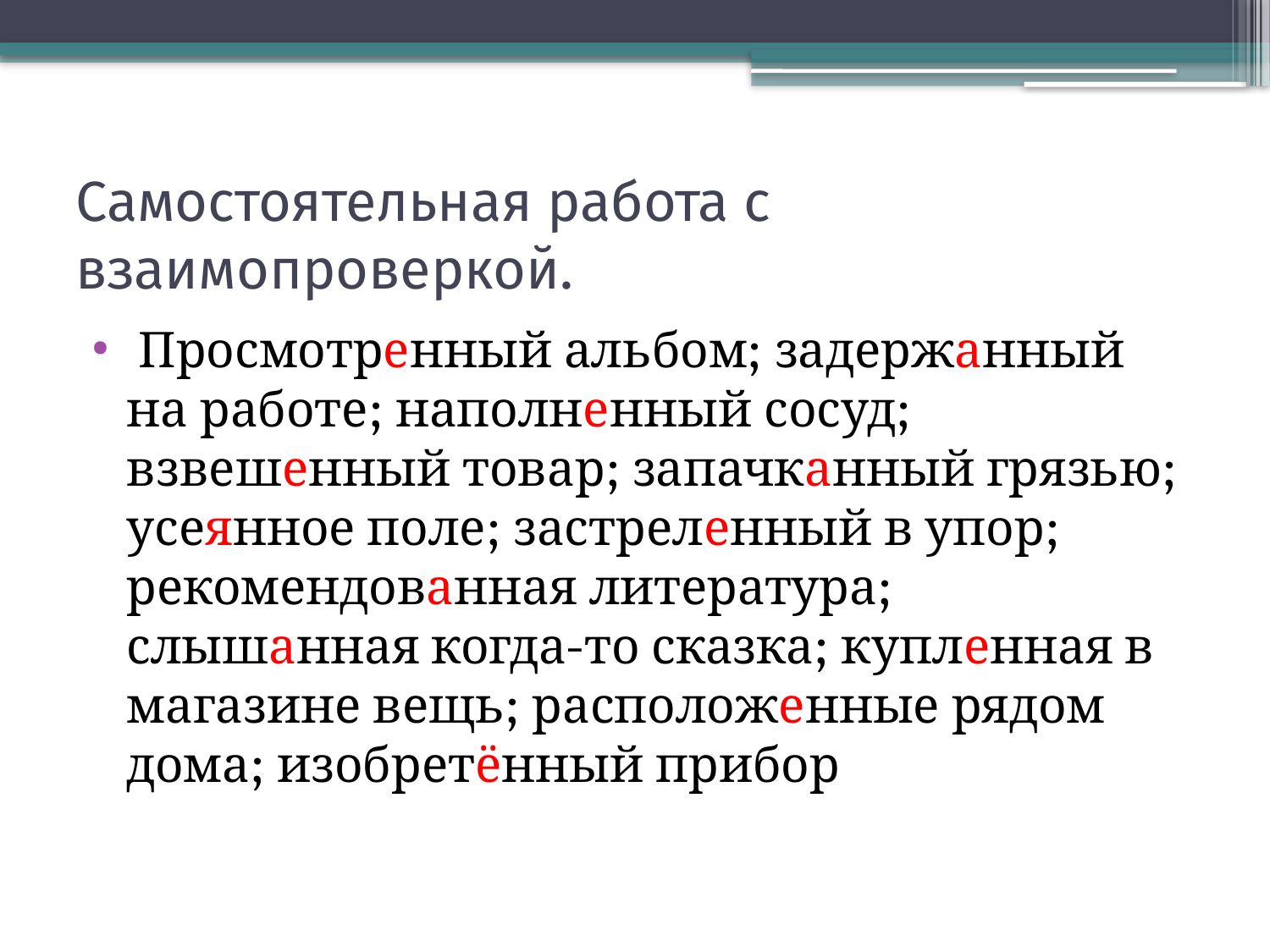

# Самостоятельная работа с взаимопроверкой.
 Просмотренный альбом; задержанный на работе; наполненный сосуд; взвешенный товар; запачканный грязью; усеянное поле; застреленный в упор; рекомендованная литература; слышанная когда-то сказка; купленная в магазине вещь; расположенные рядом дома; изобретённый прибор